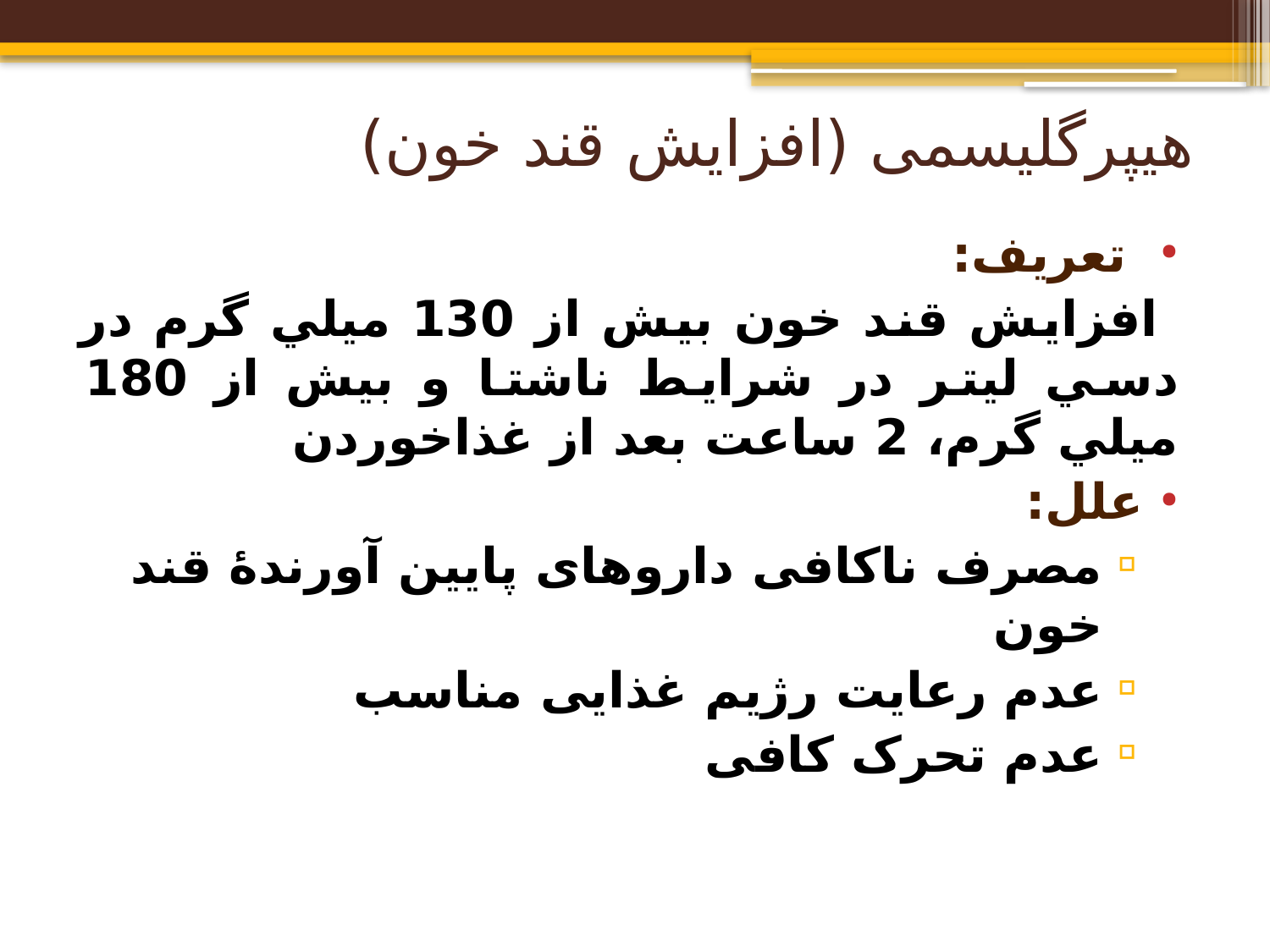

# هیپرگلیسمی (افزایش قند خون)
 تعریف:
 افزايش قند خون بيش از 130 ميلي گرم در دسي ليتر در شرایط ناشتا و بيش از 180 ميلي گرم، 2 ساعت بعد از غذاخوردن
علل:
مصرف ناکافی داروهای پایین آورندۀ قند خون
عدم رعایت رژیم غذایی مناسب
عدم تحرک کافی